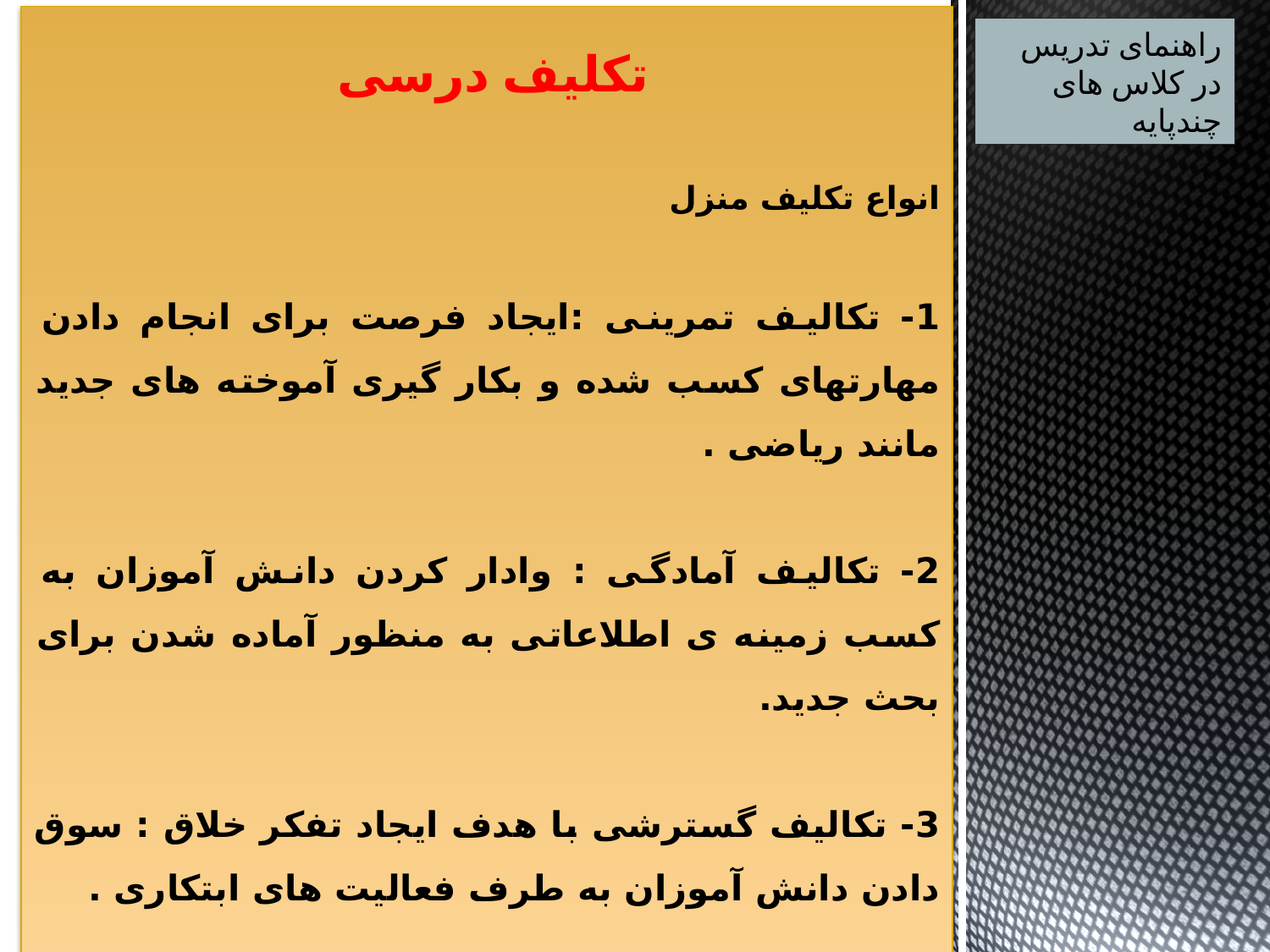

تکلیف درسی

انواع تکلیف منزل

1- تکالیف تمرینی :ایجاد فرصت برای انجام دادن مهارتهای کسب شده و بکار گیری آموخته های جدید مانند ریاضی .

2- تکالیف آمادگی : وادار کردن دانش آموزان به کسب زمینه ی اطلاعاتی به منظور آماده شدن برای بحث جدید.

3- تکالیف گسترشی با هدف ایجاد تفکر خلاق : سوق دادن دانش آموزان به طرف فعالیت های ابتکاری .

راهنمای تدریس در کلاس های چندپایه